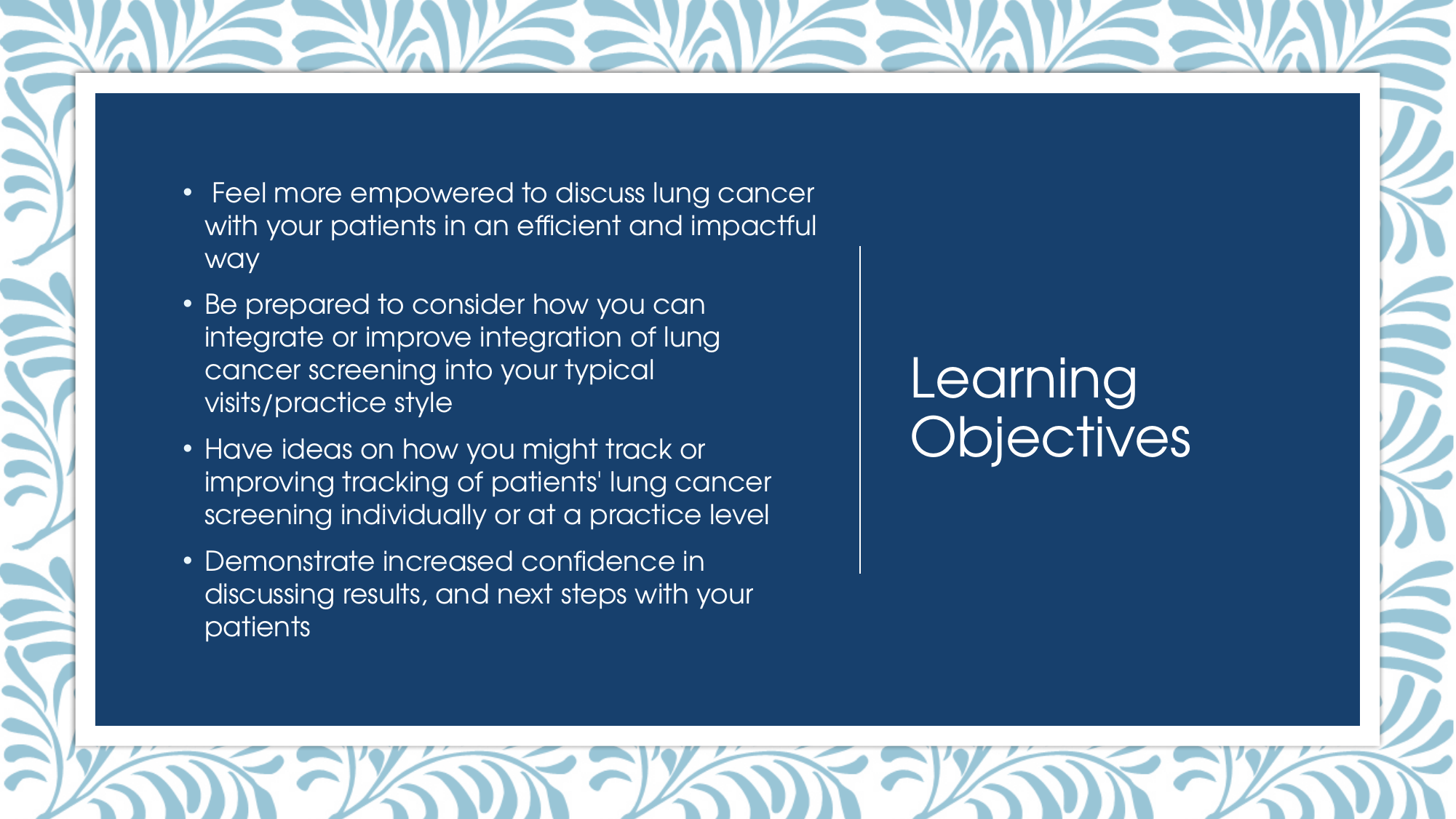

Feel more empowered to discuss lung cancer with your patients in an efficient and impactful way
Be prepared to consider how you can integrate or improve integration of lung cancer screening into your typical visits/practice style
Have ideas on how you might track or improving tracking of patients' lung cancer screening individually or at a practice level
Demonstrate increased confidence in discussing results, and next steps with your patients

# Learning Objectives